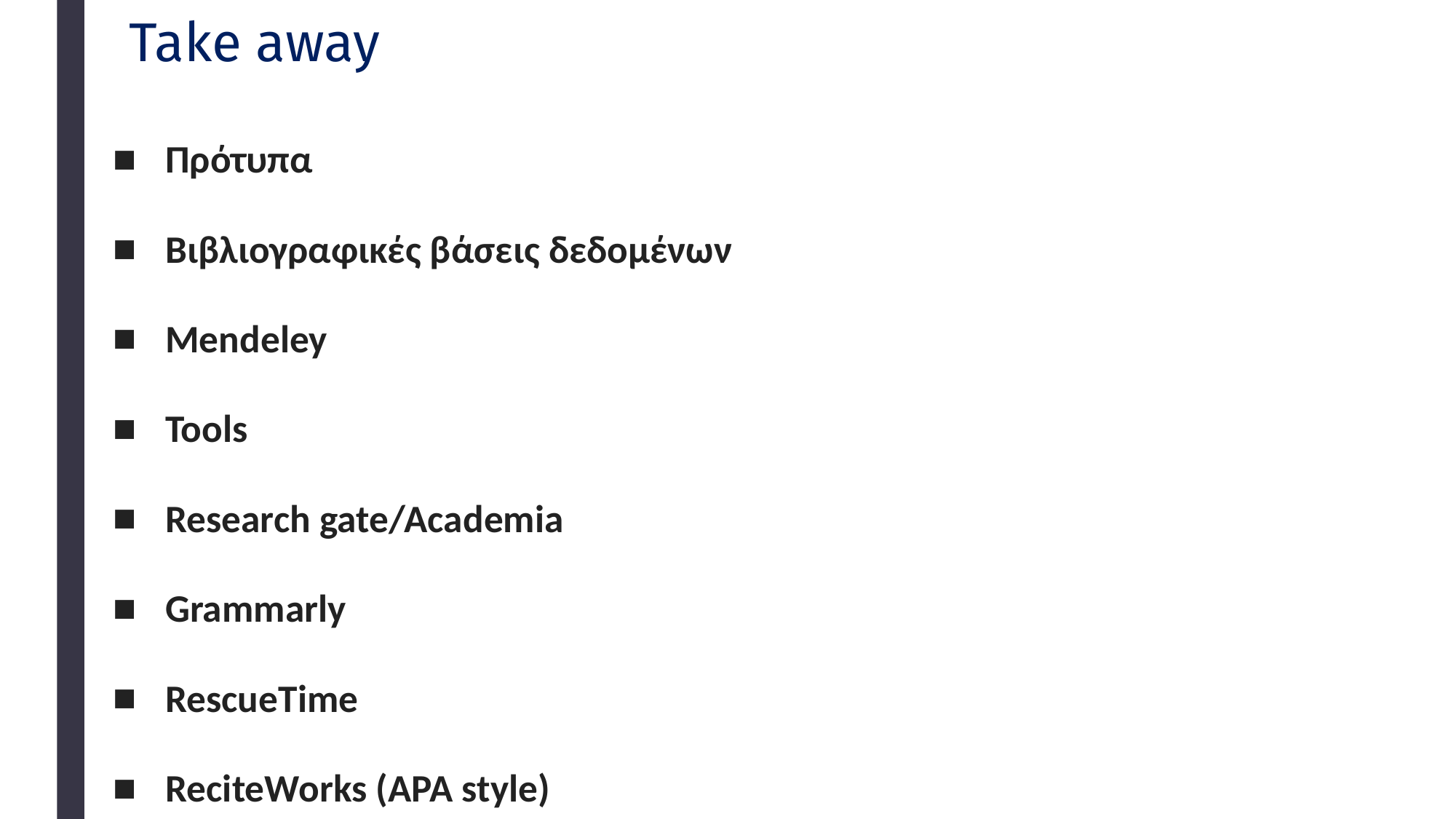

# Take away
Πρότυπα
Βιβλιογραφικές βάσεις δεδομένων
Mendeley
Tools
Research gate/Academia
Grammarly
RescueTime
ReciteWorks (APA style)